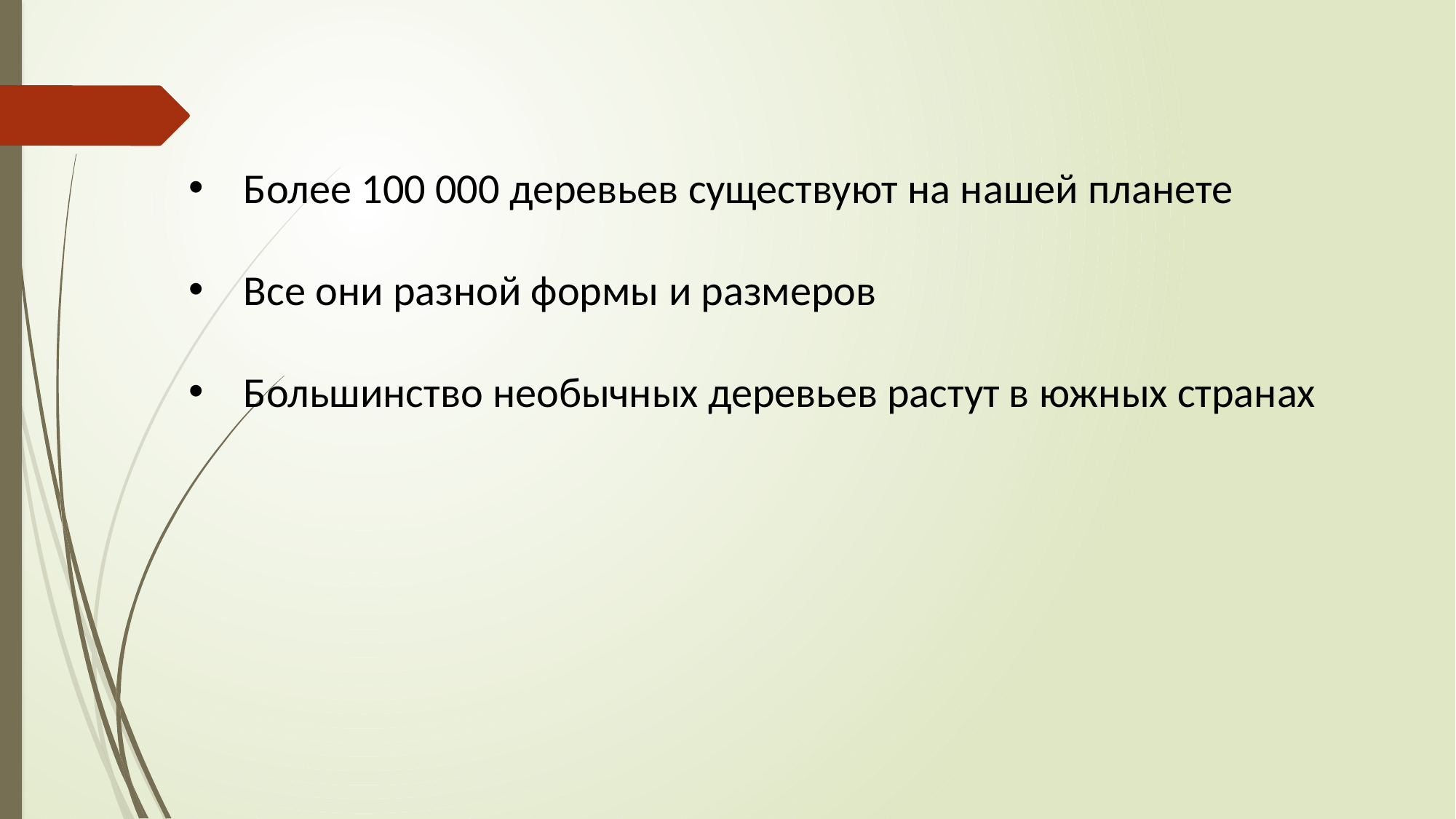

Более 100 000 деревьев существуют на нашей планете

Все они разной формы и размеров

Большинство необычных деревьев растут в южных странах